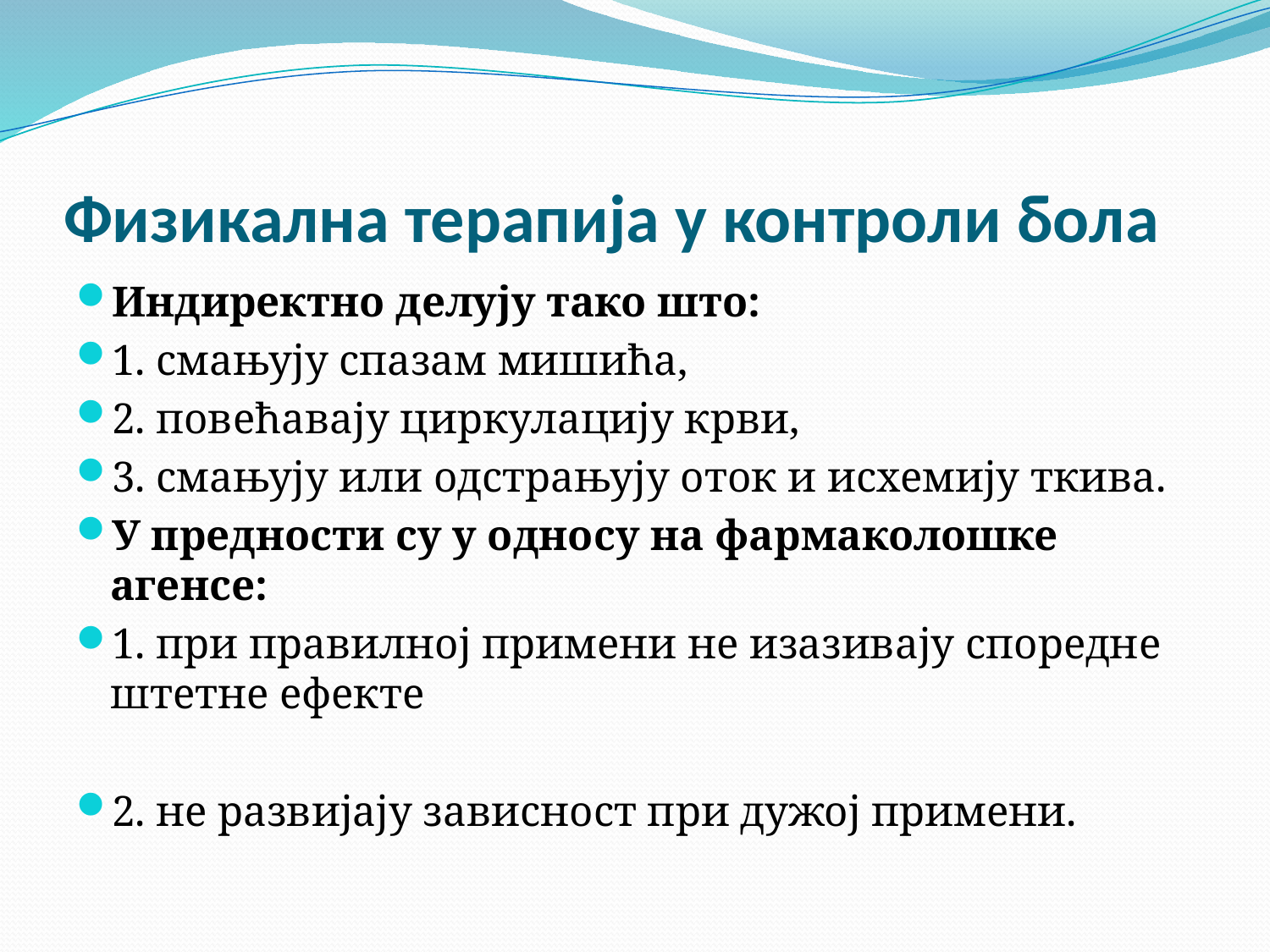

# Физикална терапија у контроли бола
Индиректно делују тако што:
1. смањују спазам мишића,
2. повећавају циркулацију крви,
3. смањују или одстрањују оток и исхемију ткива.
У предности су у односу на фармаколошке агенсе:
1. при правилној примени не изазивају споредне штетне ефекте

2. не развијају зависност при дужој примени.